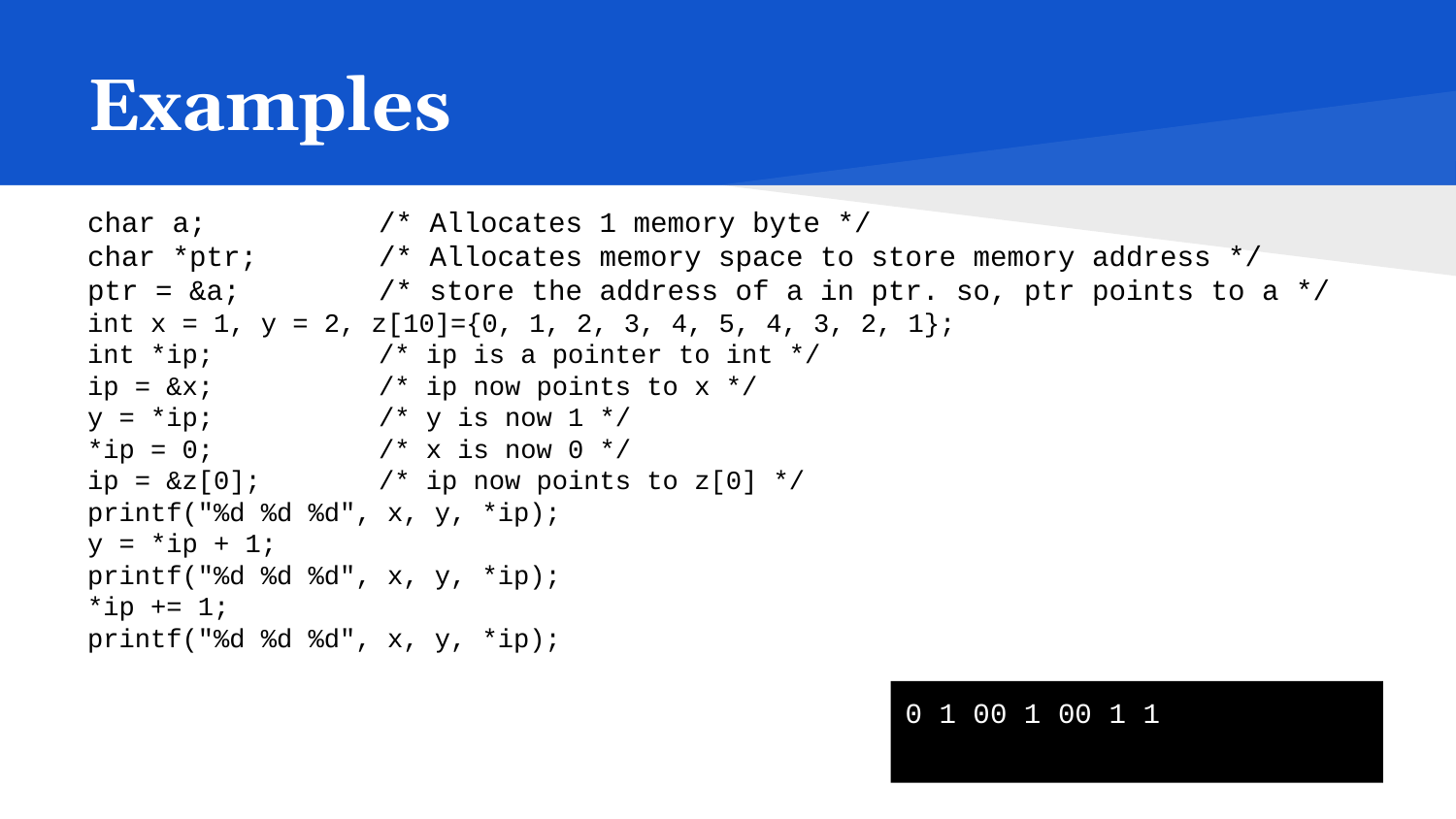

# Examples
char a;		/* Allocates 1 memory byte */
char *ptr;	/* Allocates memory space to store memory address */
ptr = &a;	/* store the address of a in ptr. so, ptr points to a */
int x = 1, y = 2, z[10]={0, 1, 2, 3, 4, 5, 4, 3, 2, 1};
int *ip; 		/* ip is a pointer to int */
ip = &x; 		/* ip now points to x */
y = *ip; 		/* y is now 1 */
*ip = 0; 		/* x is now 0 */
ip = &z[0]; 	/* ip now points to z[0] */
printf("%d %d %d", x, y, *ip);
y = *ip + 1;
printf("%d %d %d", x, y, *ip);
*ip += 1;
printf("%d %d %d", x, y, *ip);
0 1 00 1 00 1 1